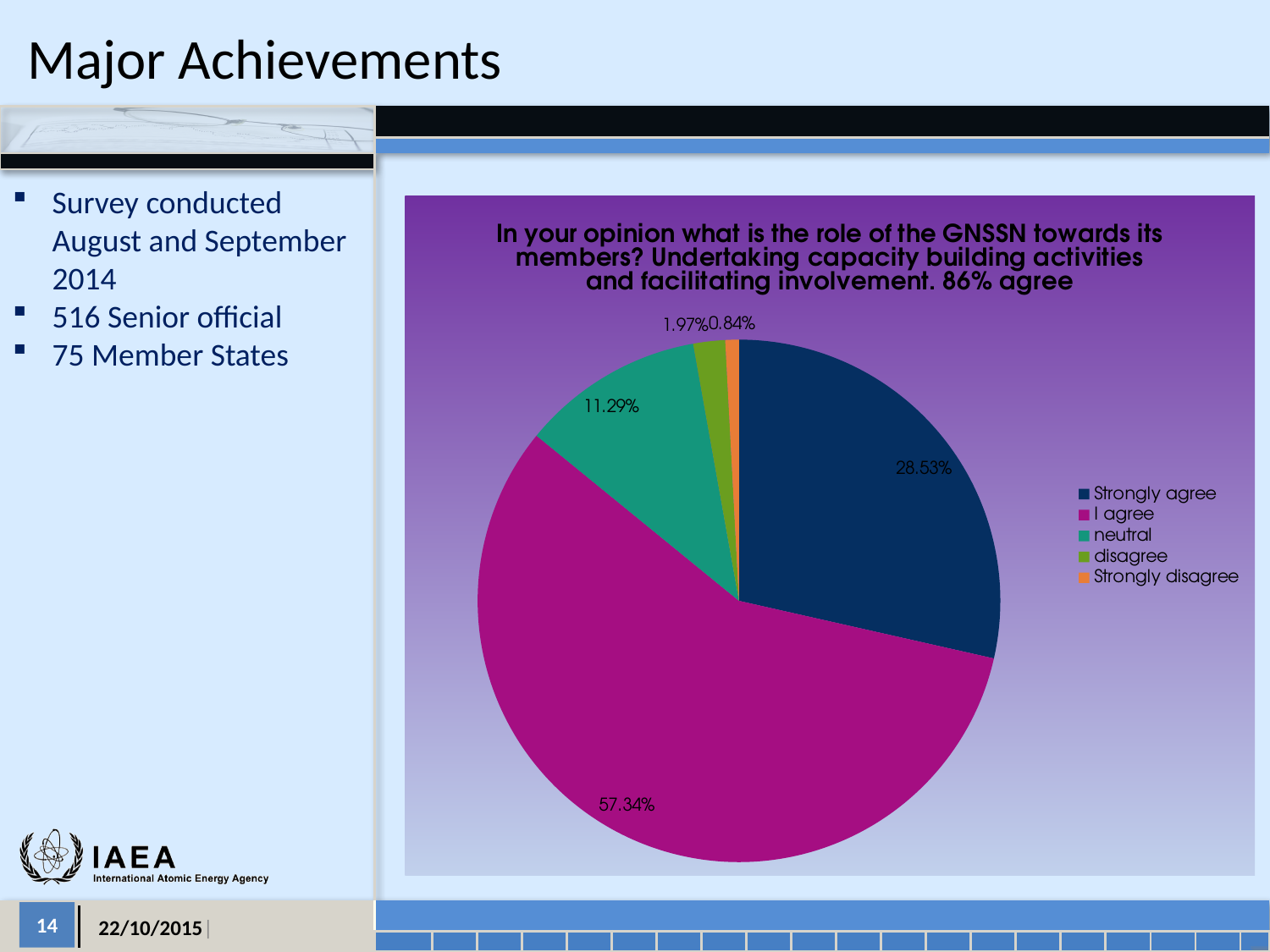

# Major Achievements
Survey conducted August and September 2014
516 Senior official
75 Member States

### Chart: In your opinion what is the role of the GNSSN towards its members? Undertaking capacity building activities and facilitating involvement. 86% agree

| Category | Undertaking capacity building activities and facilitating involvement. |
|---|---|
| Strongly agree | 0.2853 |
| I agree | 0.5734 |
| neutral | 0.1129 |
| disagree | 0.0197 |
| Strongly disagree | 0.0084 |